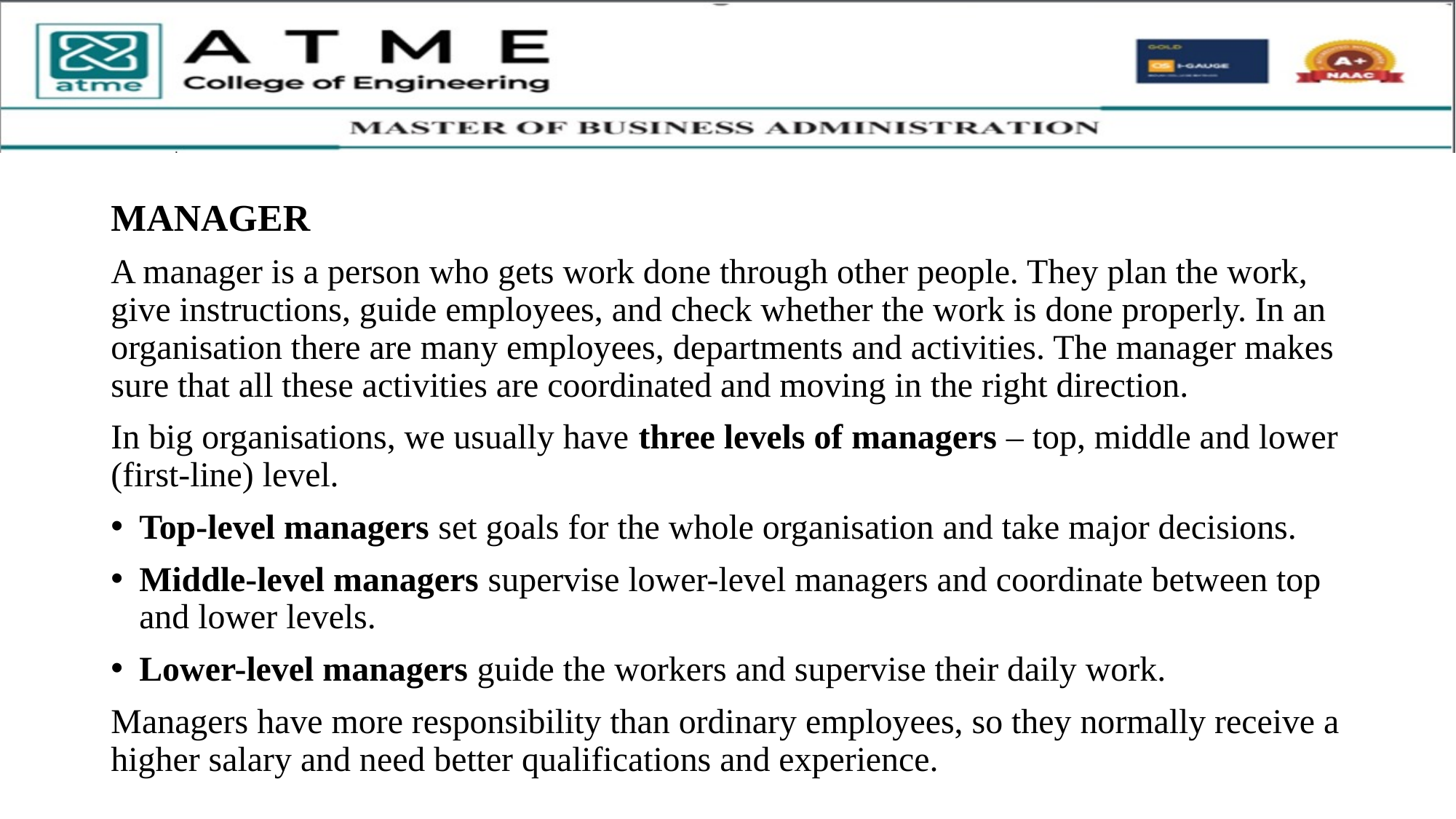

MANAGER
A manager is a person who gets work done through other people. They plan the work, give instructions, guide employees, and check whether the work is done properly. In an organisation there are many employees, departments and activities. The manager makes sure that all these activities are coordinated and moving in the right direction.
In big organisations, we usually have three levels of managers – top, middle and lower (first-line) level.
Top-level managers set goals for the whole organisation and take major decisions.
Middle-level managers supervise lower-level managers and coordinate between top and lower levels.
Lower-level managers guide the workers and supervise their daily work.
Managers have more responsibility than ordinary employees, so they normally receive a higher salary and need better qualifications and experience.